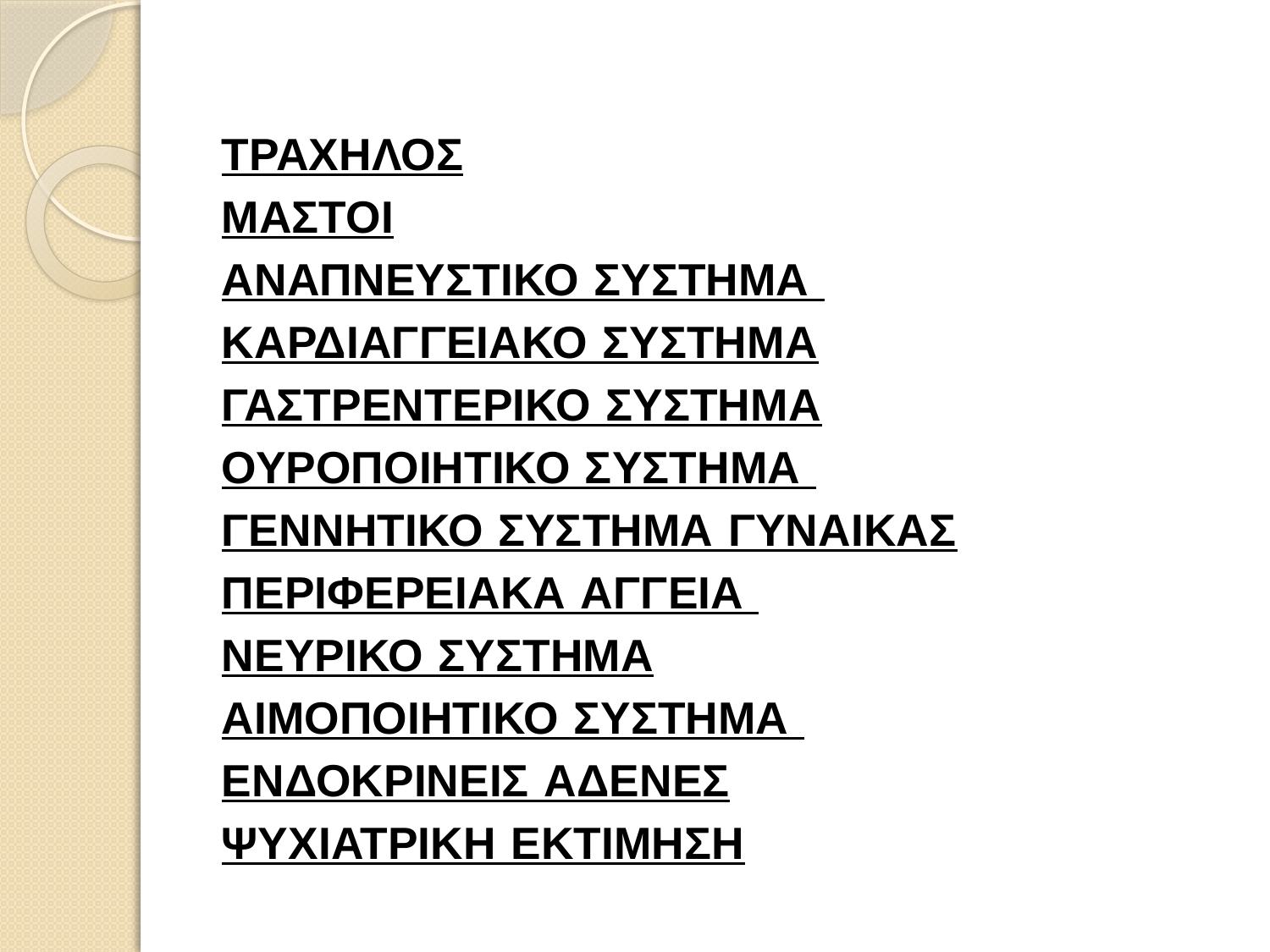

#
ΤΡΑΧΗΛΟΣ
ΜΑΣΤΟΙ
ΑΝΑΠΝΕΥΣΤΙΚΟ ΣΥΣΤΗΜΑ
ΚΑΡΔΙΑΓΓΕΙΑΚΟ ΣΥΣΤΗΜΑ
ΓΑΣΤΡΕΝΤΕΡΙΚΟ ΣΥΣΤΗΜΑ
ΟΥΡΟΠΟΙΗΤΙΚΟ ΣΥΣΤΗΜΑ
ΓΕΝΝΗΤΙΚΟ ΣΥΣΤΗΜΑ ΓΥΝΑΙΚΑΣ
ΠΕΡΙΦΕΡΕΙΑΚΑ ΑΓΓΕΙΑ
ΝΕΥΡΙΚΟ ΣΥΣΤΗΜΑ
ΑΙΜΟΠΟΙΗΤΙΚΟ ΣΥΣΤΗΜΑ
ΕΝΔΟΚΡΙΝΕΙΣ ΑΔΕΝΕΣ
ΨΥΧΙΑΤΡΙΚΗ ΕΚΤΙΜΗΣΗ